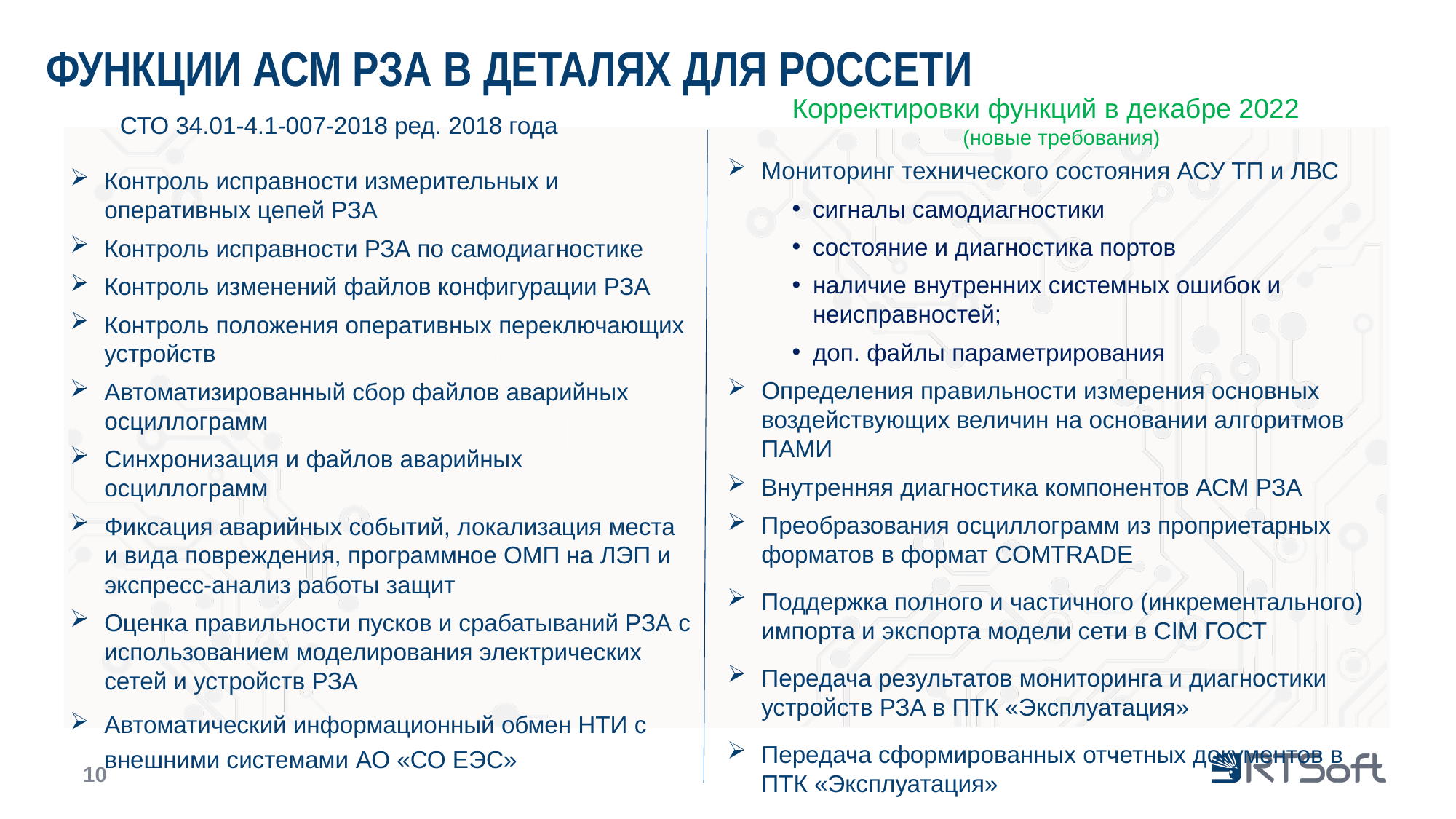

# Функции АСМ РЗА в деталях для Россети
Корректировки функций в декабре 2022
(новые требования)
СТО 34.01-4.1-007-2018 ред. 2018 года
Мониторинг технического состояния АСУ ТП и ЛВС
сигналы самодиагностики
состояние и диагностика портов
наличие внутренних системных ошибок и неисправностей;
доп. файлы параметрирования
Определения правильности измерения основных воздействующих величин на основании алгоритмов ПАМИ
Внутренняя диагностика компонентов АСМ РЗА
Преобразования осциллограмм из проприетарных форматов в формат COMTRADE
Поддержка полного и частичного (инкрементального) импорта и экспорта модели сети в CIM ГОСТ
Передача результатов мониторинга и диагностики устройств РЗА в ПТК «Эксплуатация»
Передача сформированных отчетных документов в ПТК «Эксплуатация»
Контроль исправности измерительных и оперативных цепей РЗА
Контроль исправности РЗА по самодиагностике
Контроль изменений файлов конфигурации РЗА
Контроль положения оперативных переключающих устройств
Автоматизированный сбор файлов аварийных осциллограмм
Синхронизация и файлов аварийных осциллограмм
Фиксация аварийных событий, локализация места и вида повреждения, программное ОМП на ЛЭП и экспресс-анализ работы защит
Оценка правильности пусков и срабатываний РЗА с использованием моделирования электрических сетей и устройств РЗА
Автоматический информационный обмен НТИ с внешними системами АО «СО ЕЭС»
10